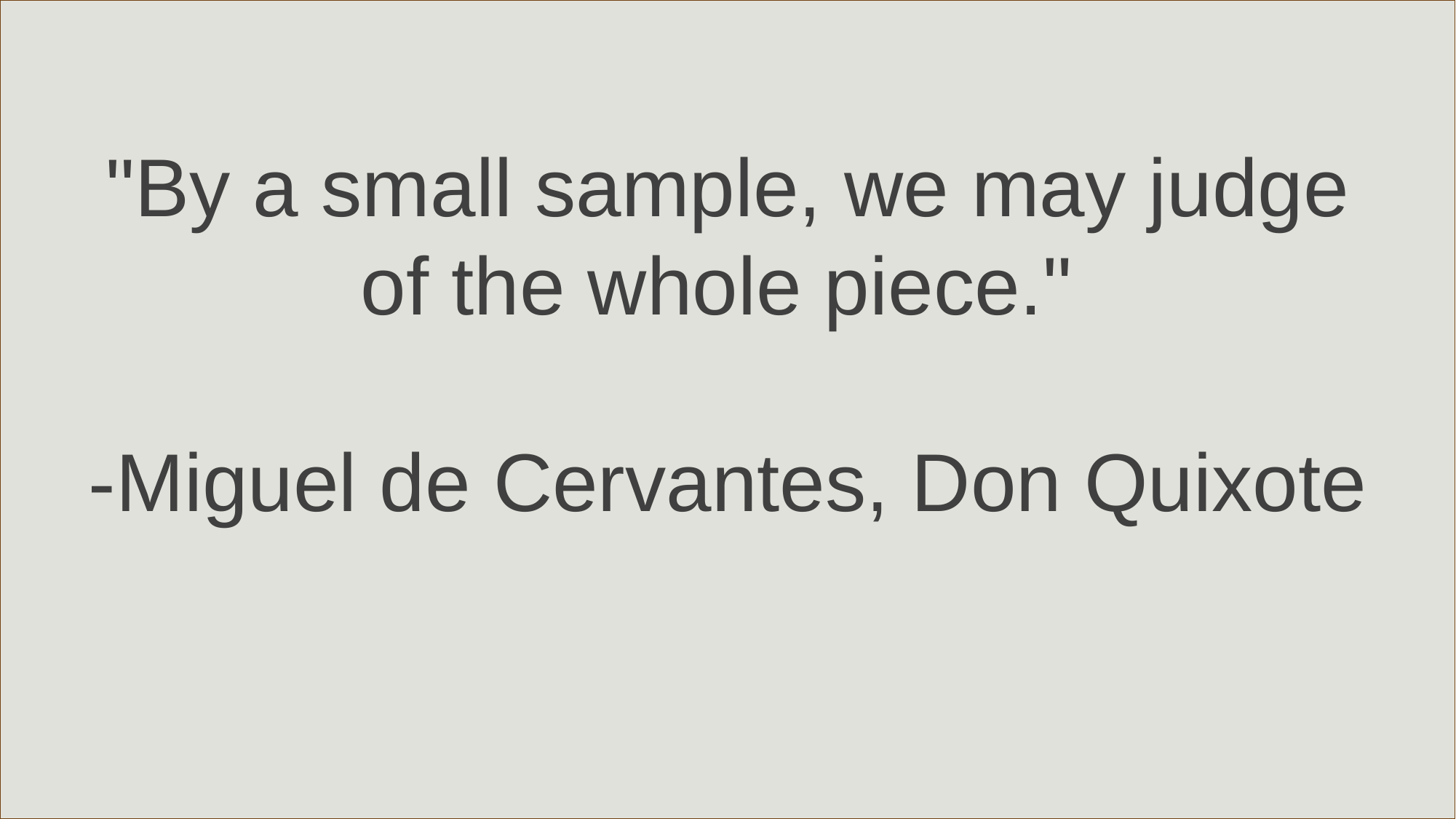

"By a small sample, we may judge of the whole piece."

-Miguel de Cervantes, Don Quixote